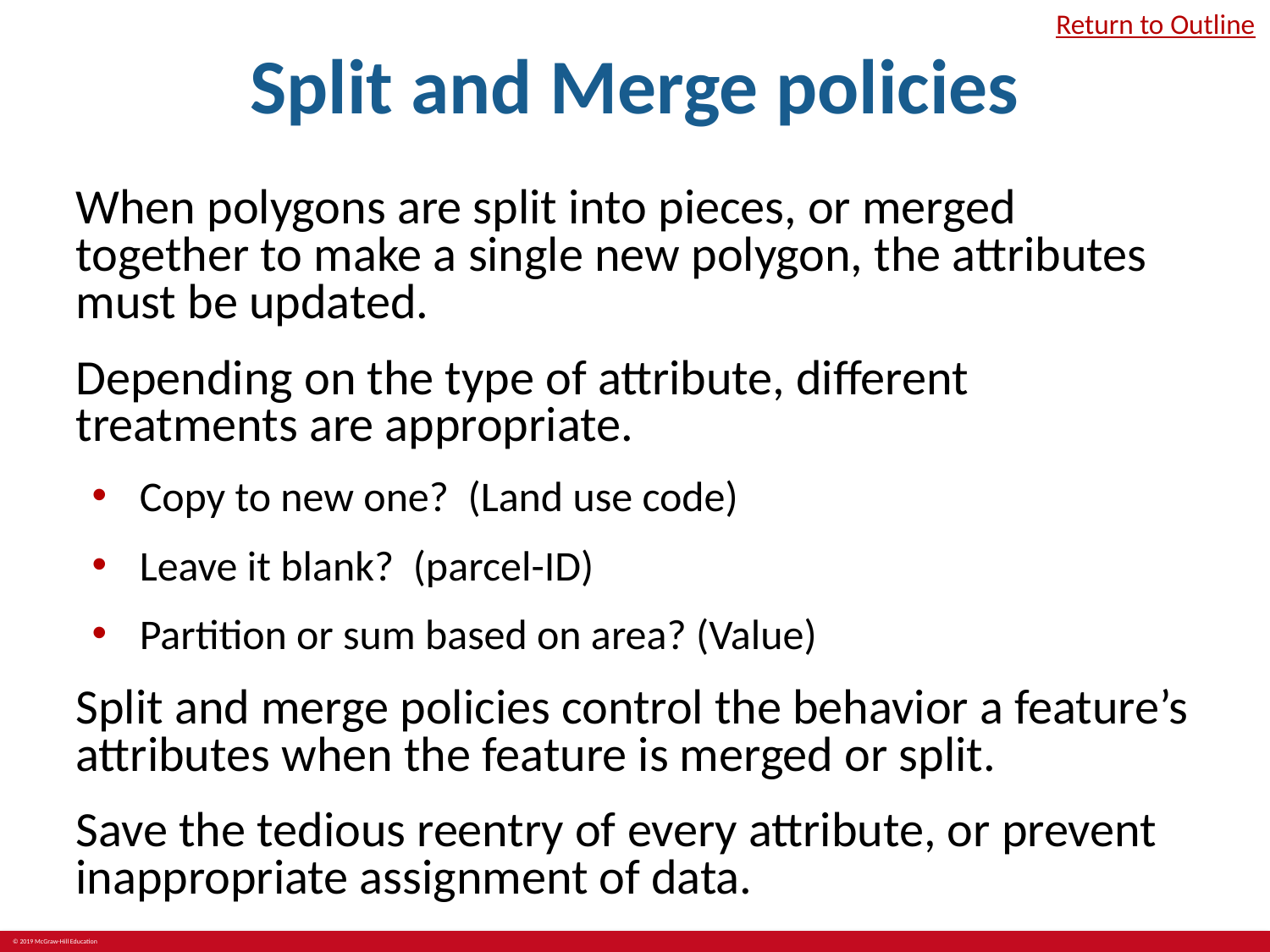

# Split and Merge policies
Return to Outline
When polygons are split into pieces, or merged together to make a single new polygon, the attributes must be updated.
Depending on the type of attribute, different treatments are appropriate.
Copy to new one?  (Land use code)
Leave it blank?  (parcel-ID)
Partition or sum based on area? (Value)
Split and merge policies control the behavior a feature’s attributes when the feature is merged or split.
Save the tedious reentry of every attribute, or prevent inappropriate assignment of data.